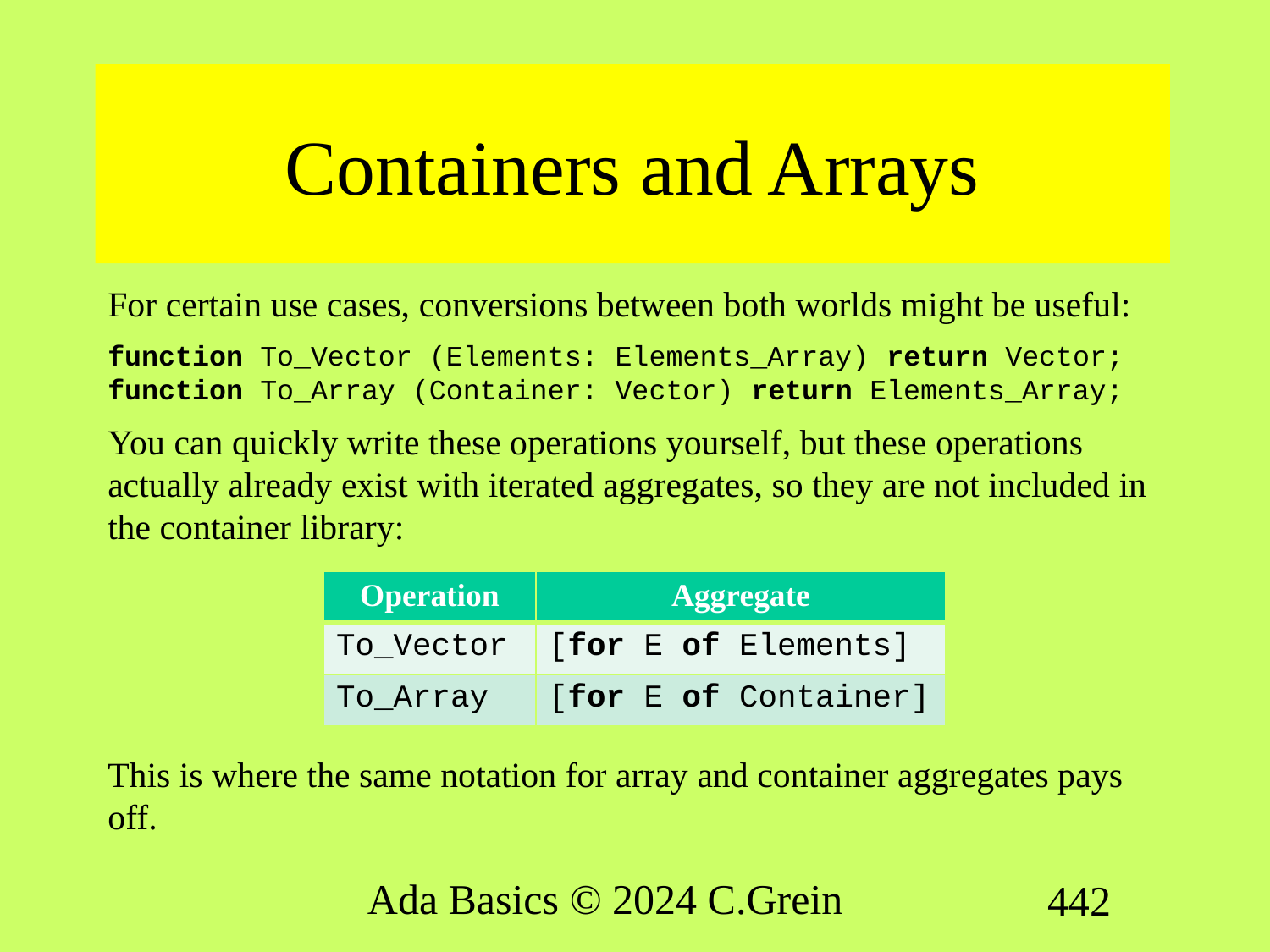

# Containers and Arrays
For certain use cases, conversions between both worlds might be useful:
function To_Vector (Elements: Elements_Array) return Vector;
function To_Array (Container: Vector) return Elements_Array;
You can quickly write these operations yourself, but these operations actually already exist with iterated aggregates, so they are not included in the container library:
| Operation | Aggregate |
| --- | --- |
| To\_Vector | [for E of Elements] |
| To\_Array | [for E of Container] |
This is where the same notation for array and container aggregates pays off.
Ada Basics © 2024 C.Grein
442